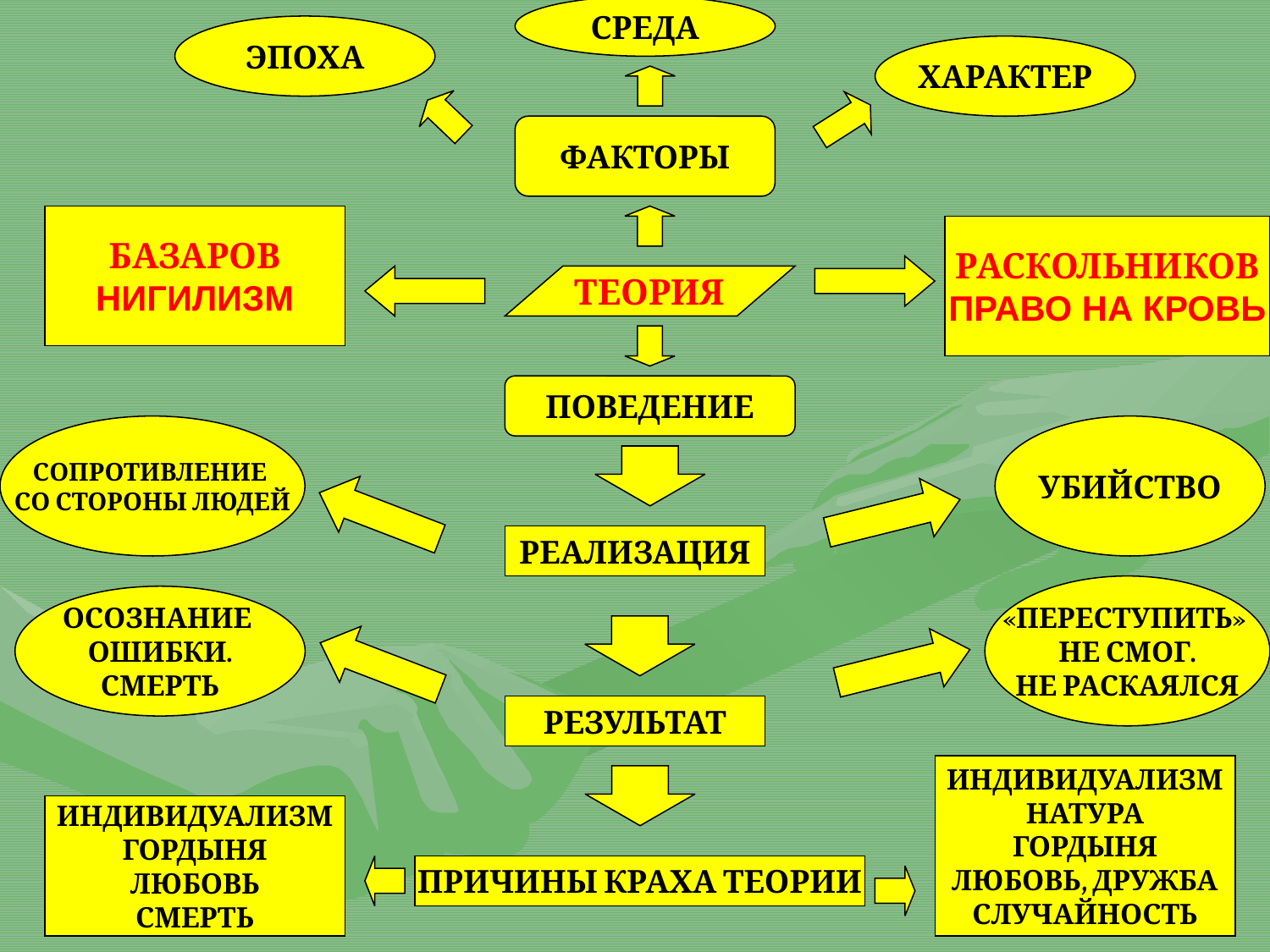

СРЕДА
ЭПОХА
ХАРАКТЕР

ФАКТОРЫ
БАЗАРОВ
НИГИЛИЗМ

РАСКОЛЬНИКОВ
ПРАВО НА КРОВЬ

ТЕОРИЯ

ПОВЕДЕНИЕ
СОПРОТИВЛЕНИЕ
СО СТОРОНЫ ЛЮДЕЙ
УБИЙСТВО

РЕАЛИЗАЦИЯ
«ПЕРЕСТУПИТЬ»
НЕ СМОГ.
НЕ РАСКАЯЛСЯ
ОСОЗНАНИЕ
ОШИБКИ.
СМЕРТЬ

РЕЗУЛЬТАТ
ИНДИВИДУАЛИЗМ
НАТУРА
ГОРДЫНЯ
ЛЮБОВЬ, ДРУЖБА
СЛУЧАЙНОСТЬ

ИНДИВИДУАЛИЗМ
ГОРДЫНЯ
ЛЮБОВЬ
СМЕРТЬ

ПРИЧИНЫ КРАХА ТЕОРИИ